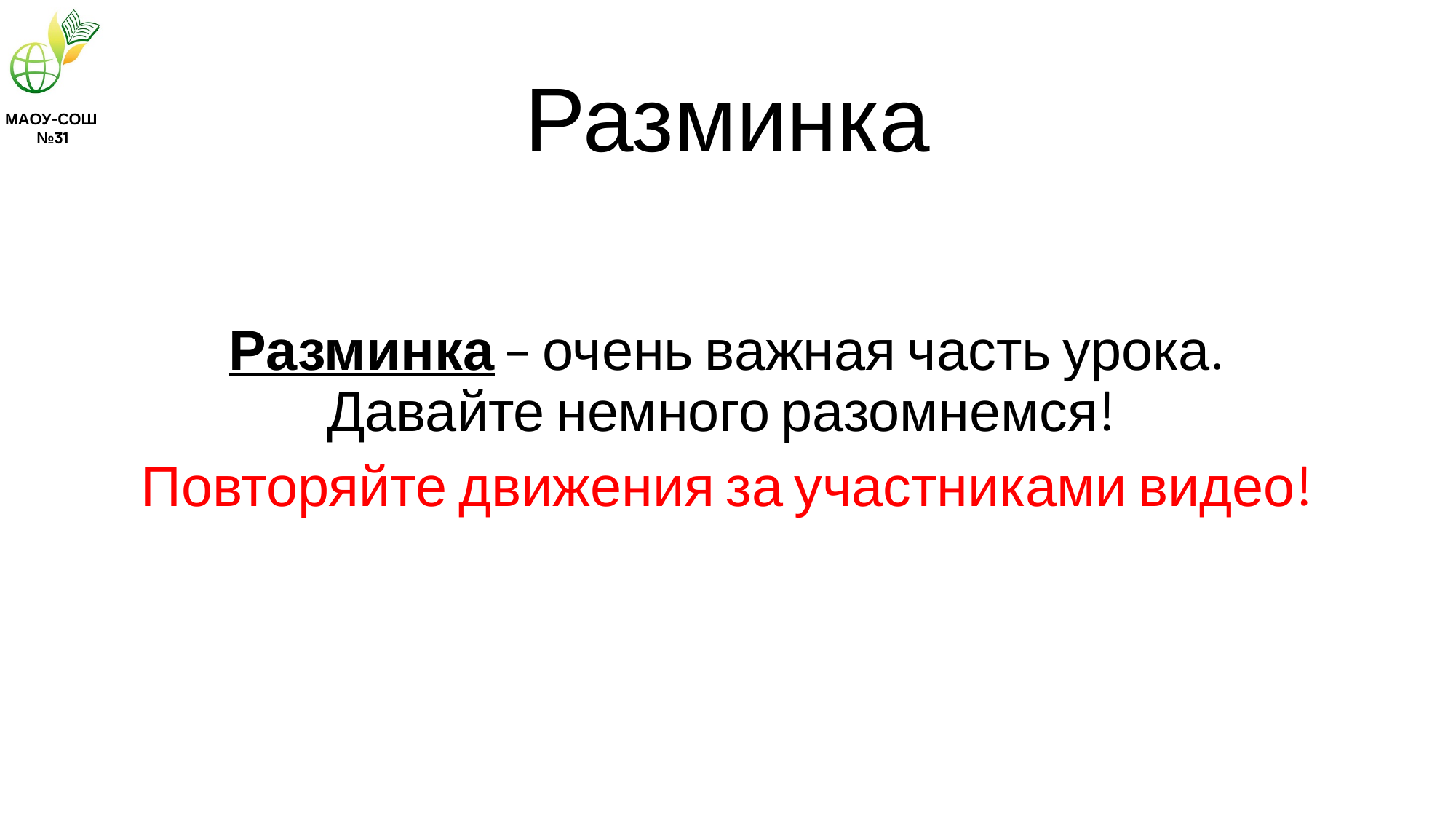

# Разминка
Разминка – очень важная часть урока. Давайте немного разомнемся!
Повторяйте движения за участниками видео!